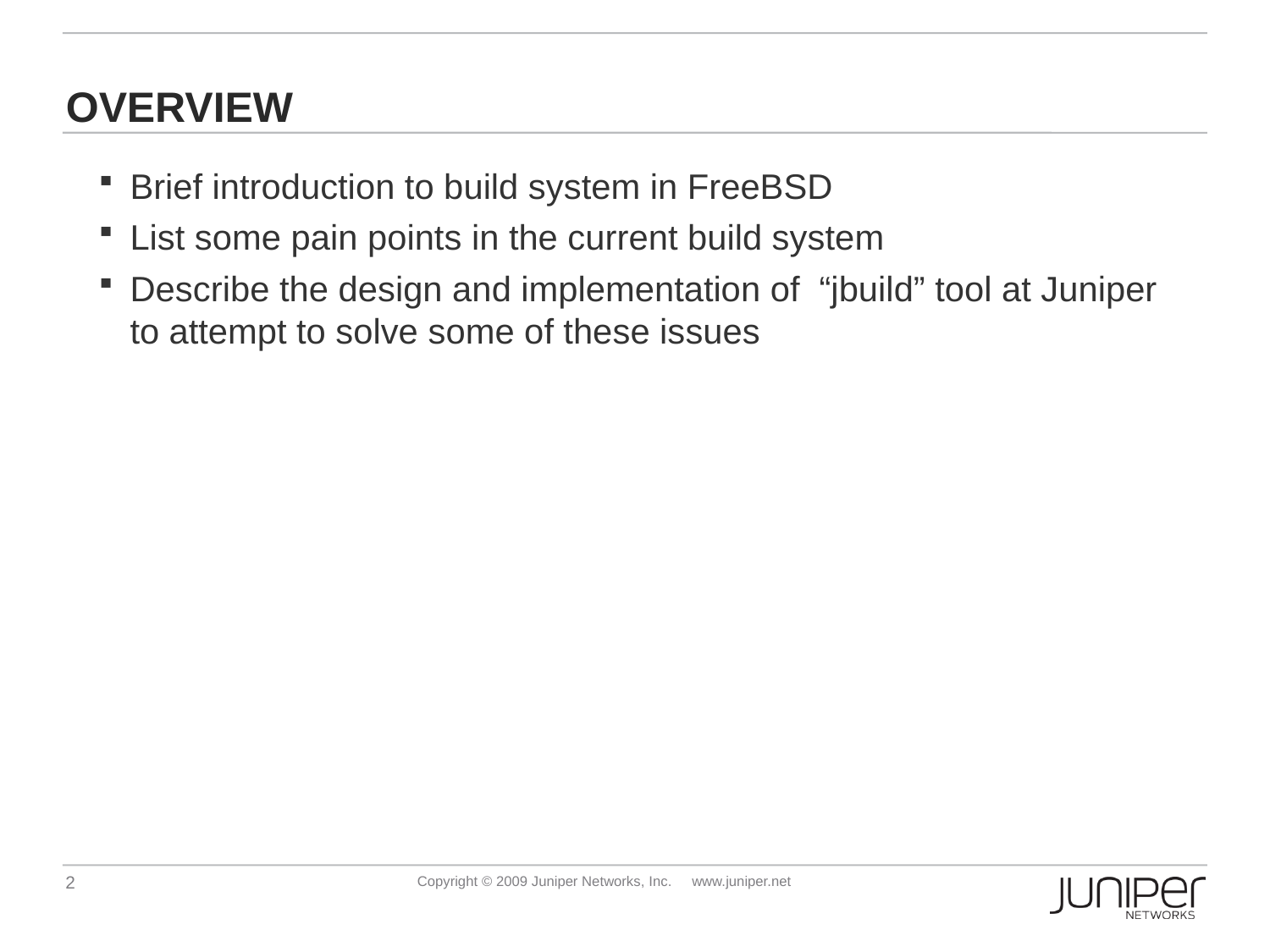

# Overview
Brief introduction to build system in FreeBSD
List some pain points in the current build system
Describe the design and implementation of  “jbuild” tool at Juniper to attempt to solve some of these issues